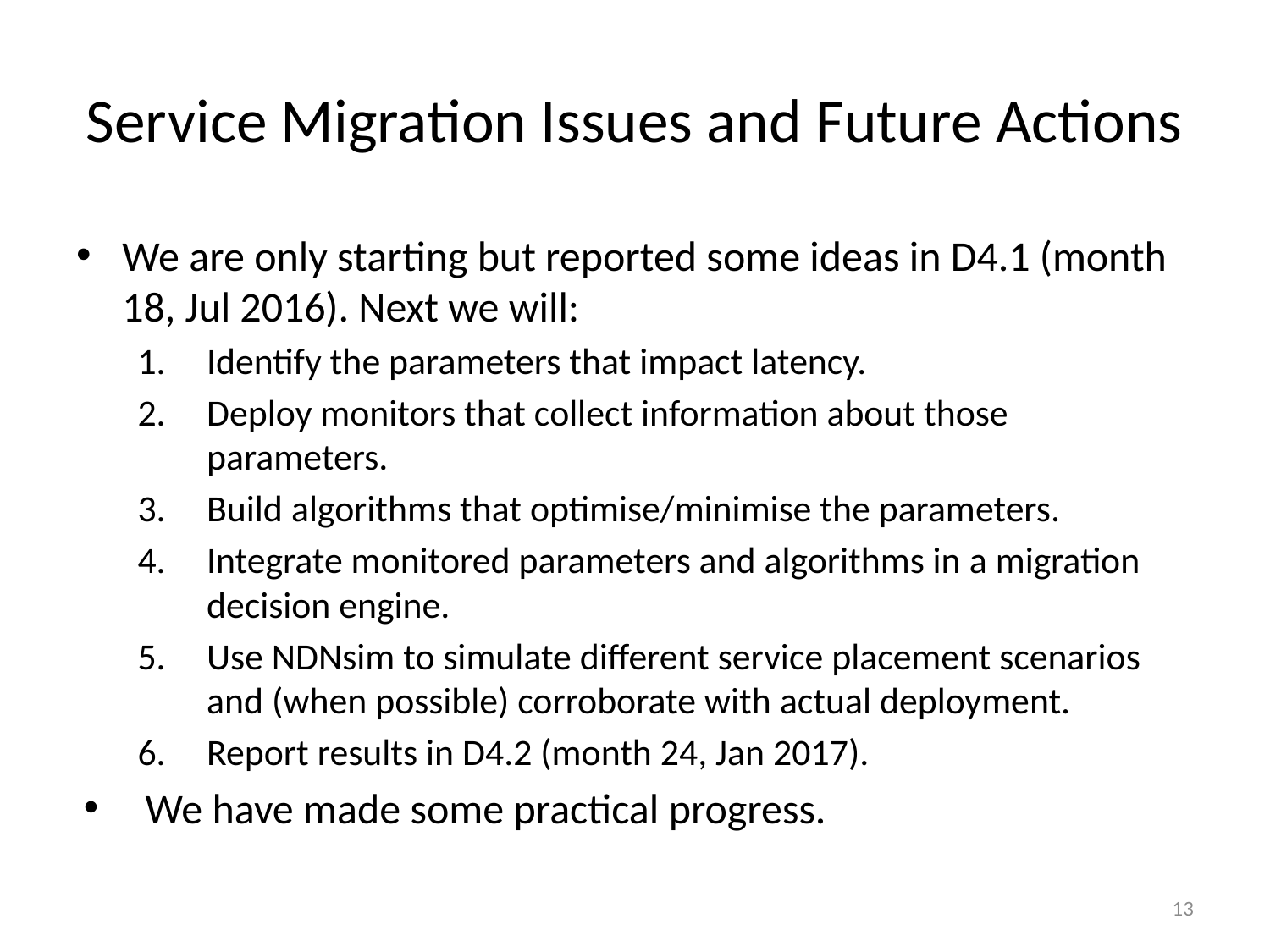

# Service Migration Issues and Future Actions
We are only starting but reported some ideas in D4.1 (month 18, Jul 2016). Next we will:
Identify the parameters that impact latency.
Deploy monitors that collect information about those parameters.
Build algorithms that optimise/minimise the parameters.
Integrate monitored parameters and algorithms in a migration decision engine.
Use NDNsim to simulate different service placement scenarios and (when possible) corroborate with actual deployment.
Report results in D4.2 (month 24, Jan 2017).
We have made some practical progress.

13